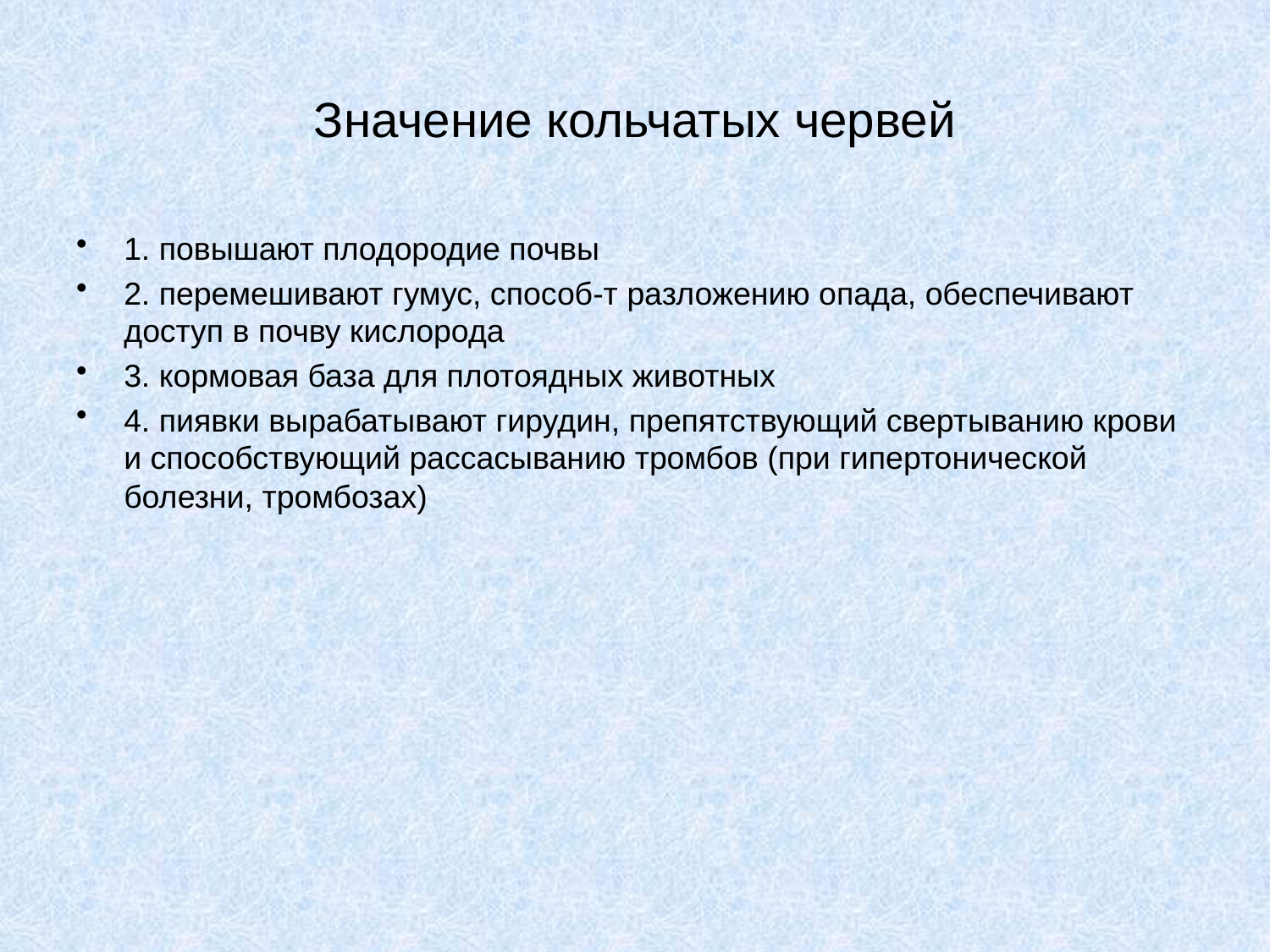

# Значение кольчатых червей
1. повышают плодородие почвы
2. перемешивают гумус, способ-т разложению опада, обеспечивают доступ в почву кислорода
3. кормовая база для плотоядных животных
4. пиявки вырабатывают гирудин, препятствующий свертыванию крови и способствующий рассасыванию тромбов (при гипертонической болезни, тромбозах)